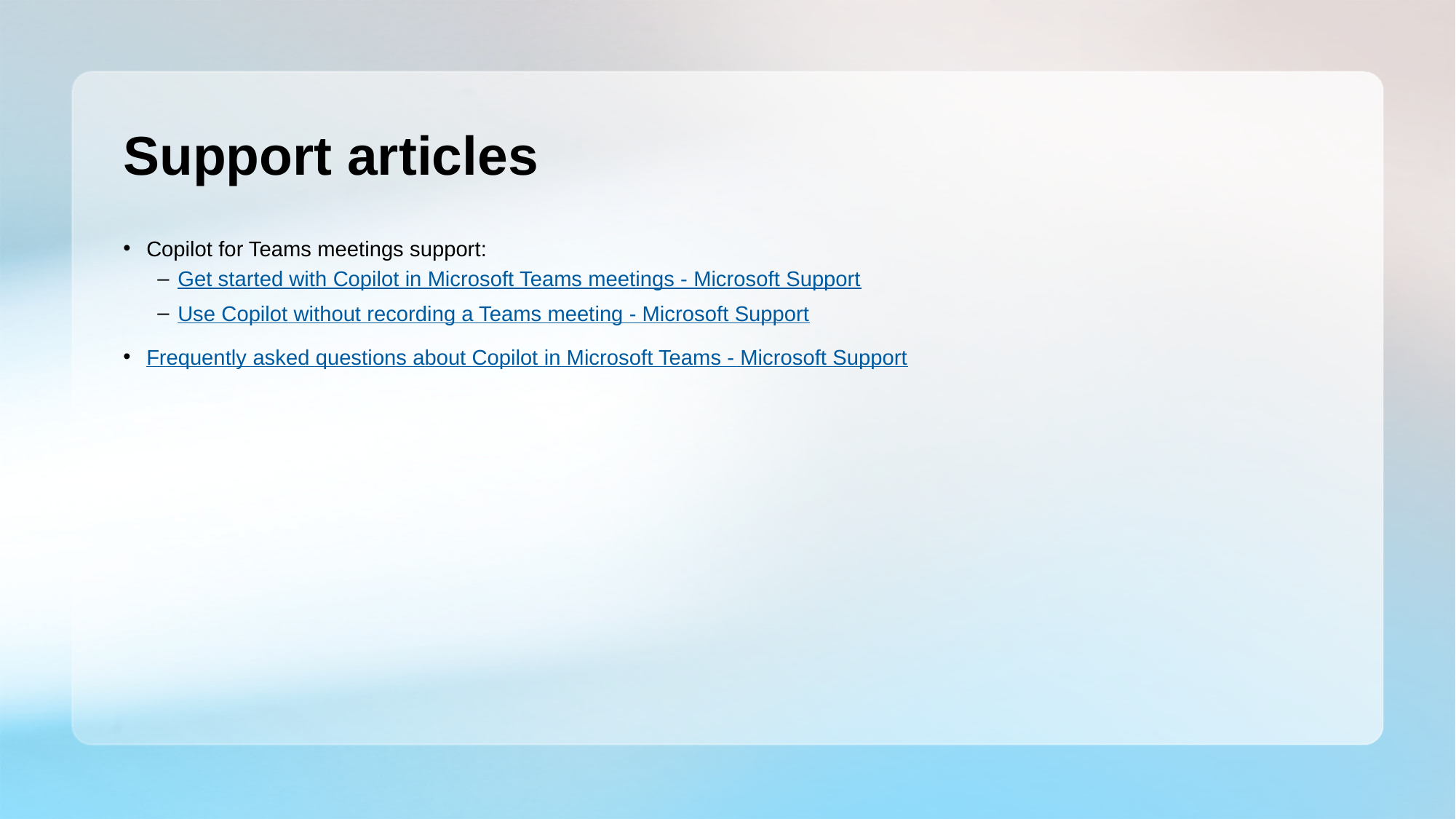

# Support articles
Copilot for Teams meetings support:
Get started with Copilot in Microsoft Teams meetings - Microsoft Support
Use Copilot without recording a Teams meeting - Microsoft Support
Frequently asked questions about Copilot in Microsoft Teams - Microsoft Support